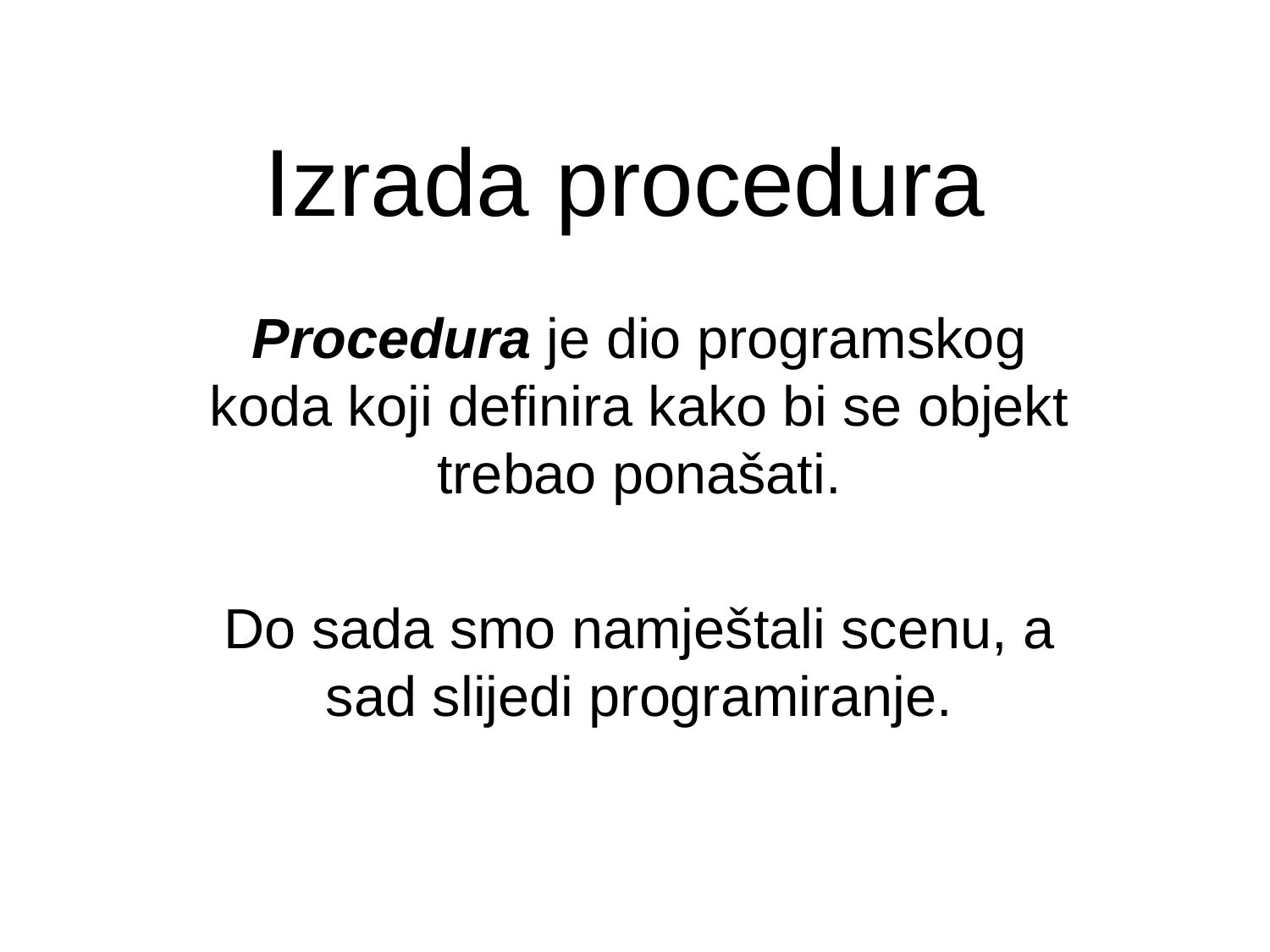

# Izrada procedura
Procedura je dio programskog koda koji definira kako bi se objekt trebao ponašati.
Do sada smo namještali scenu, a sad slijedi programiranje.